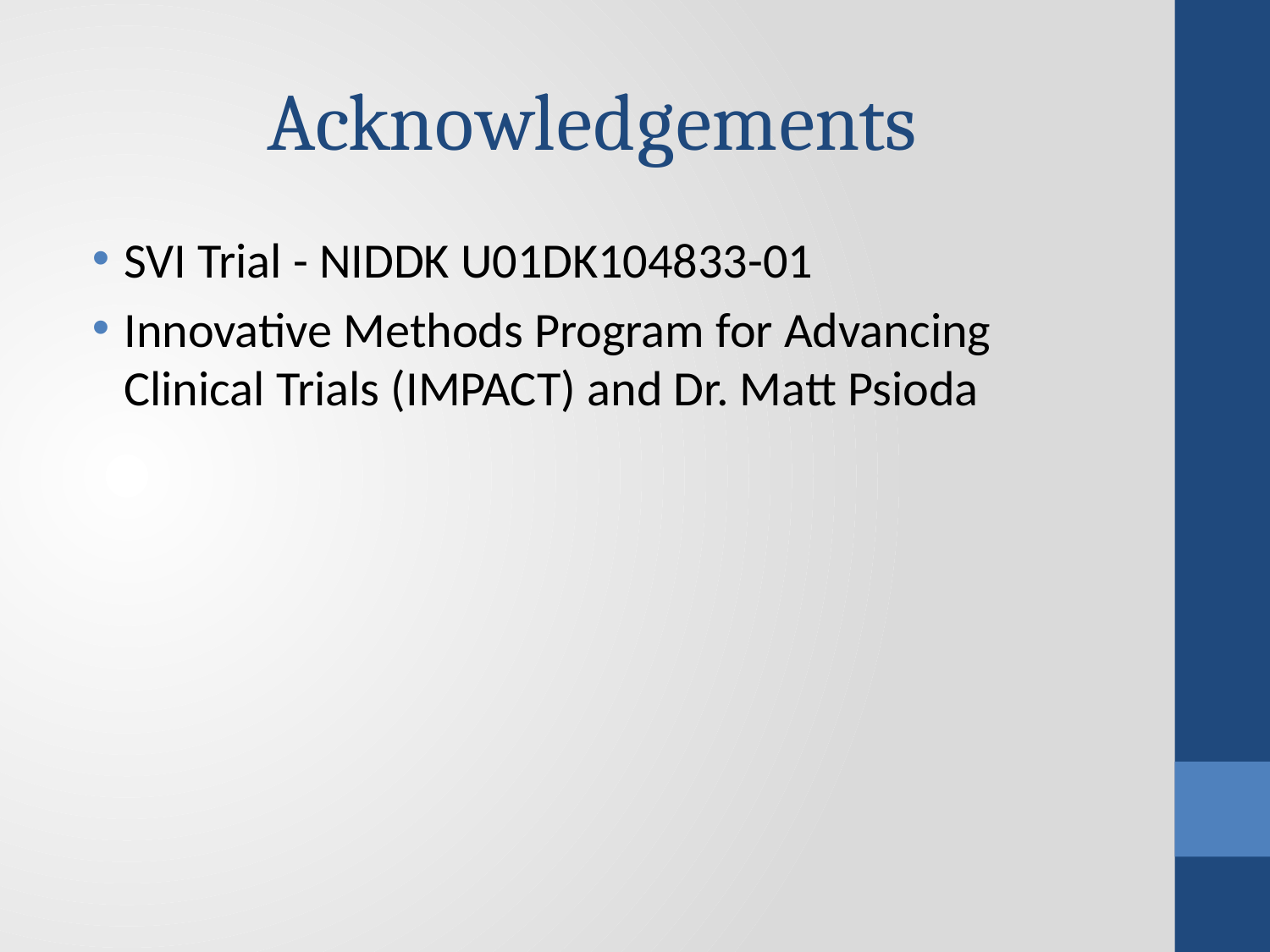

# Acknowledgements
SVI Trial - NIDDK U01DK104833-01
Innovative Methods Program for Advancing Clinical Trials (IMPACT) and Dr. Matt Psioda